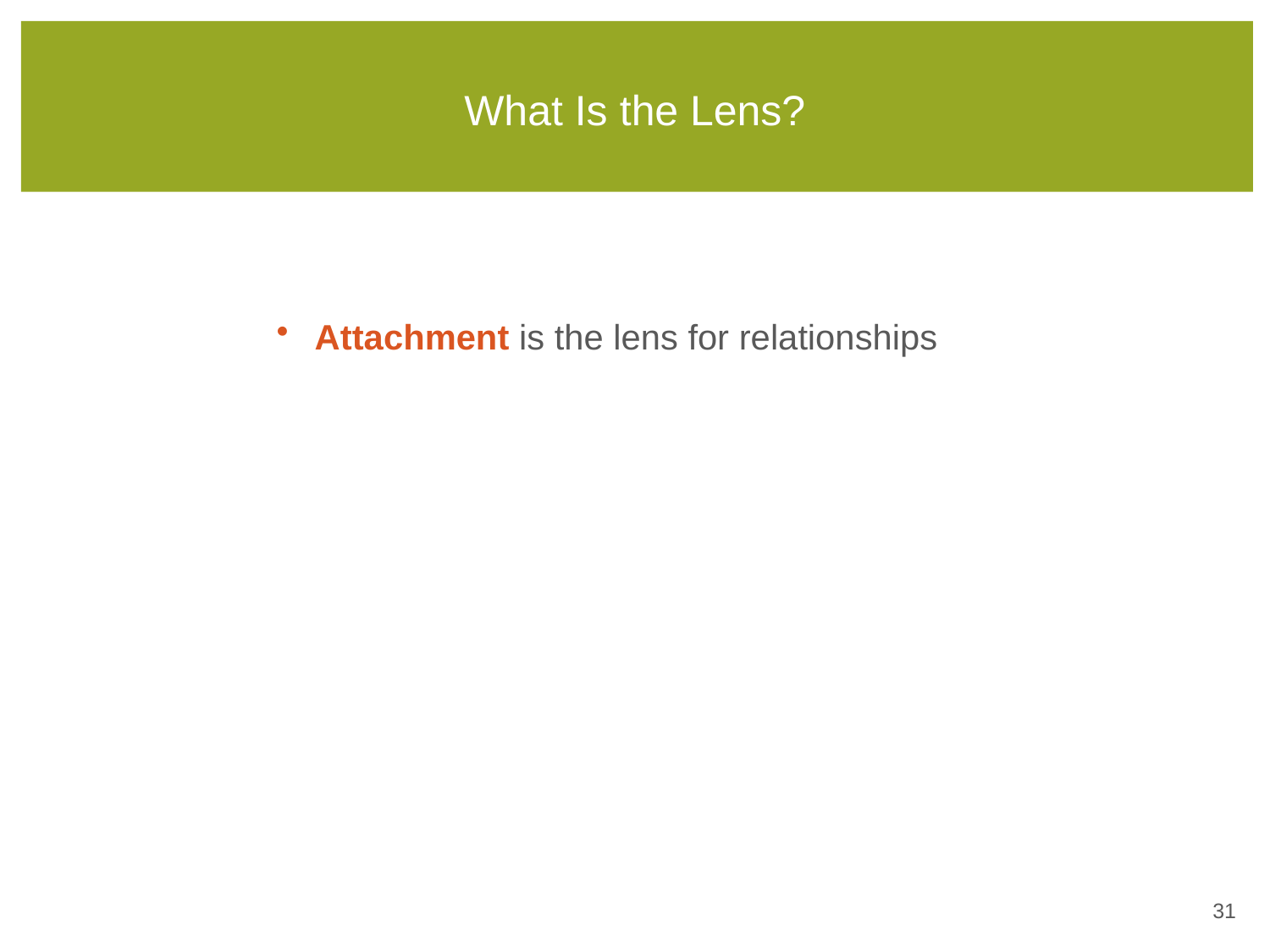

# What Is the Lens?
Attachment is the lens for relationships
31